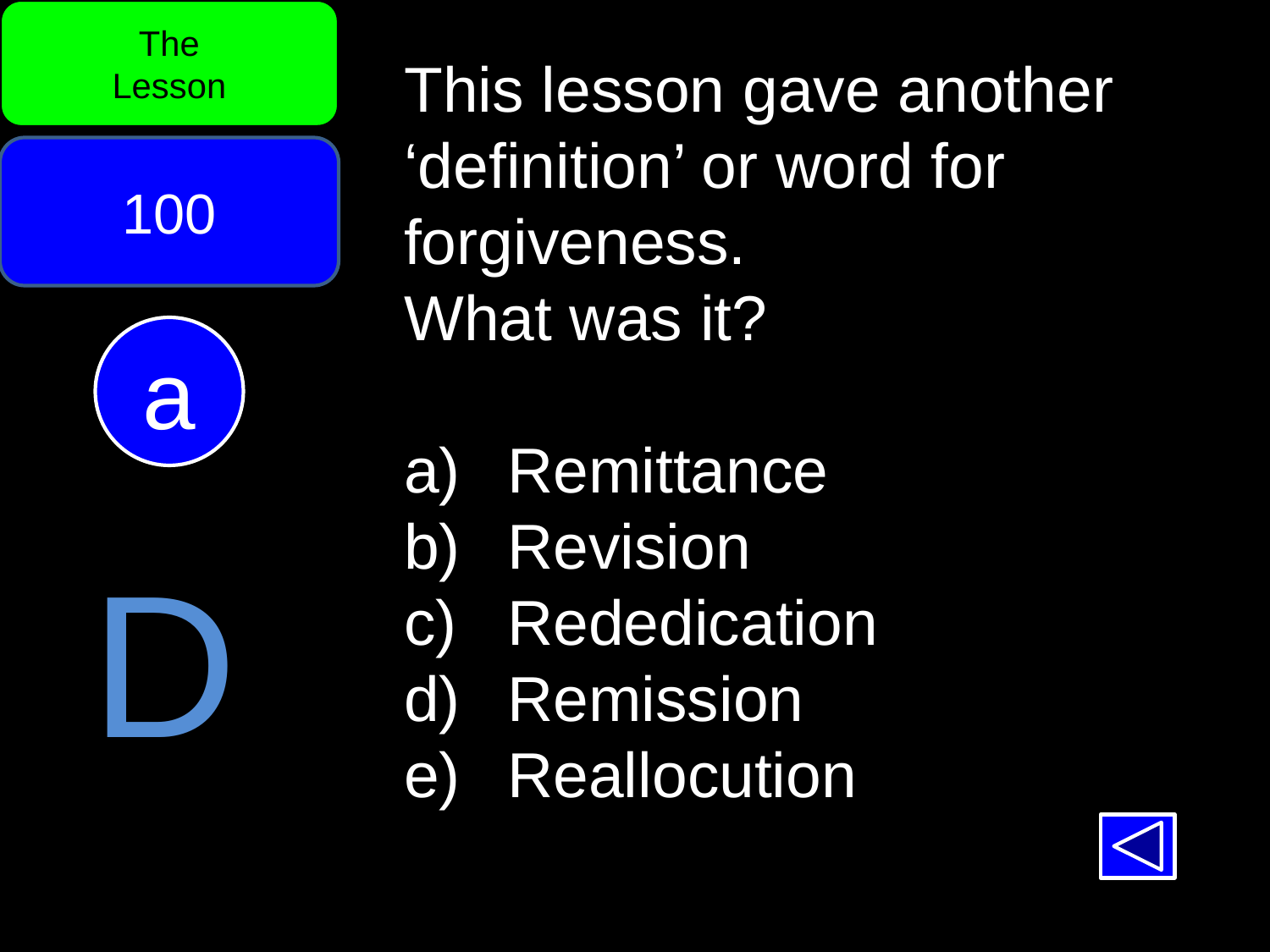

The
Lesson
This lesson gave another ‘definition’ or word for forgiveness.
What was it?

Remittance
Revision
Rededication
Remission
Reallocution

100
a
D